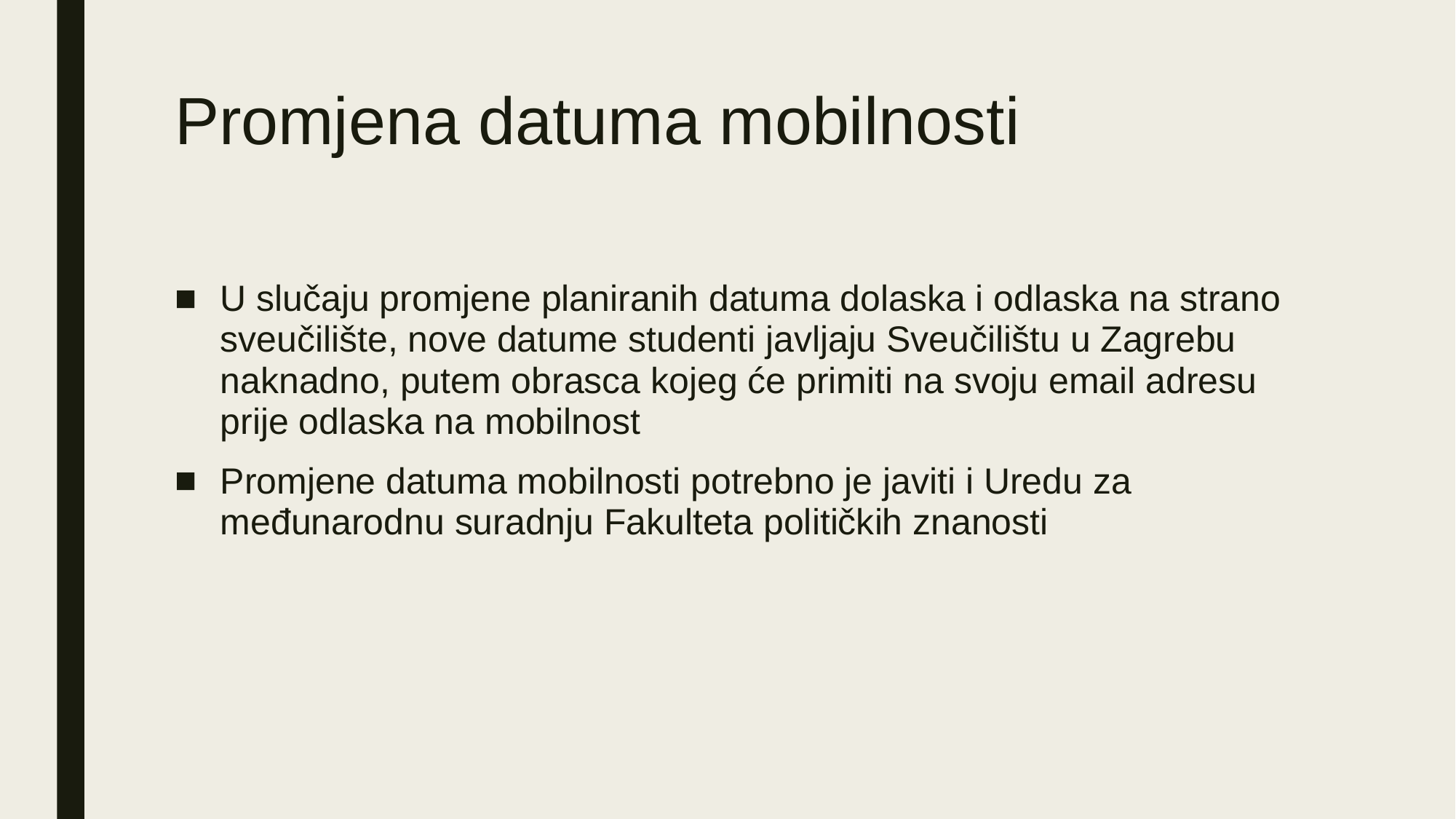

# Promjena datuma mobilnosti
U slučaju promjene planiranih datuma dolaska i odlaska na strano sveučilište, nove datume studenti javljaju Sveučilištu u Zagrebu naknadno, putem obrasca kojeg će primiti na svoju email adresu prije odlaska na mobilnost
Promjene datuma mobilnosti potrebno je javiti i Uredu za međunarodnu suradnju Fakulteta političkih znanosti